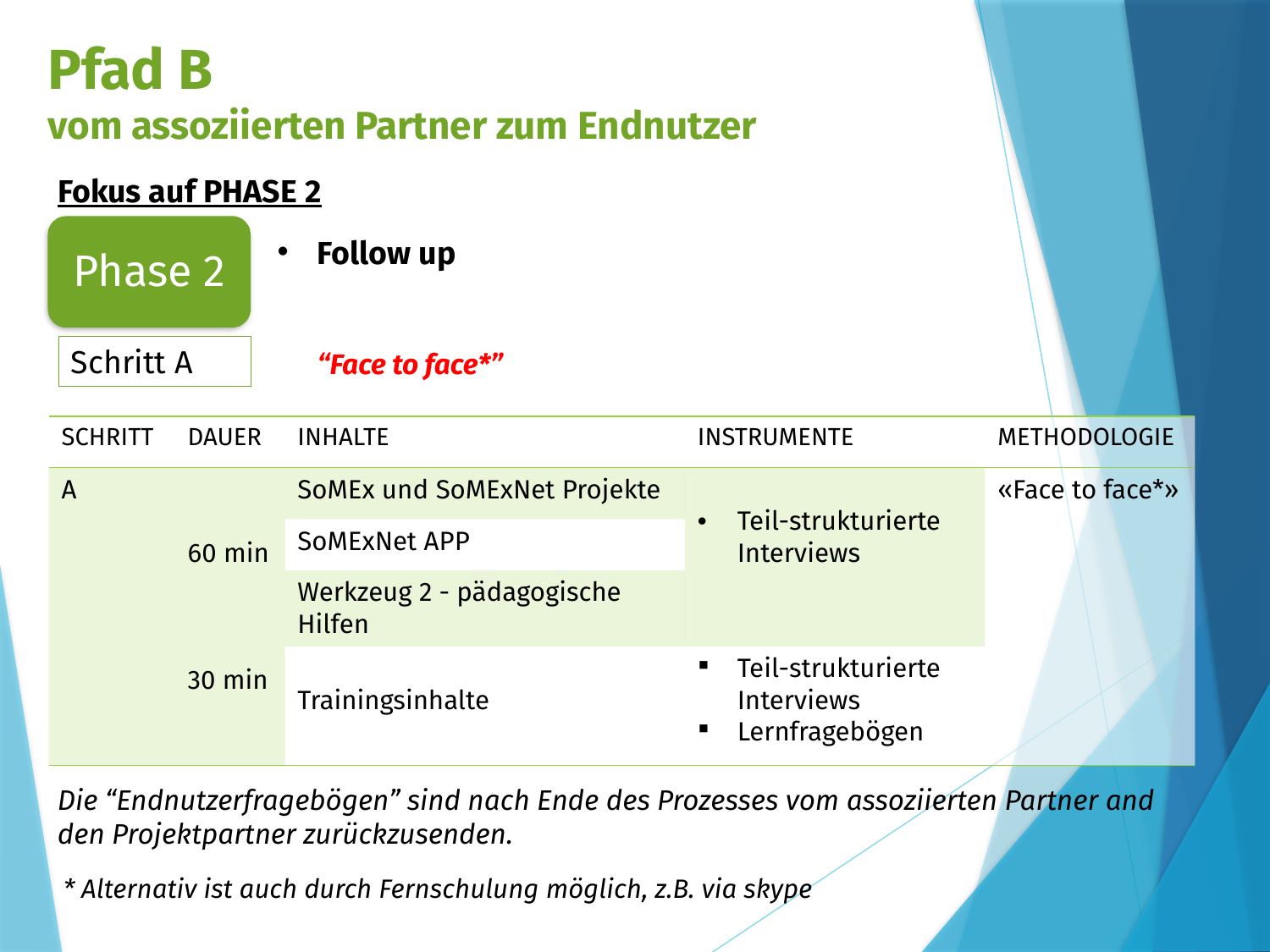

# Pfad B vom assoziierten Partner zum Endnutzer
Fokus auf PHASE 2

Phase 2
Follow up
Schritt A
“Face to face*”
| SCHRITT | DAUER | INHALTE | INSTRUMENTE | METHODOLOGIE |
| --- | --- | --- | --- | --- |
| A | 60 min 30 min | SoMEx und SoMExNet Projekte | Teil-strukturierte Interviews | «Face to face\*» |
|  |  | SoMExNet APP |  |  |
|  |  | Werkzeug 2 - pädagogische Hilfen |  |  |
|  |  | Trainingsinhalte | Teil-strukturierte Interviews Lernfragebögen |  |
Die “Endnutzerfragebögen” sind nach Ende des Prozesses vom assoziierten Partner and den Projektpartner zurückzusenden.
* Alternativ ist auch durch Fernschulung möglich, z.B. via skype